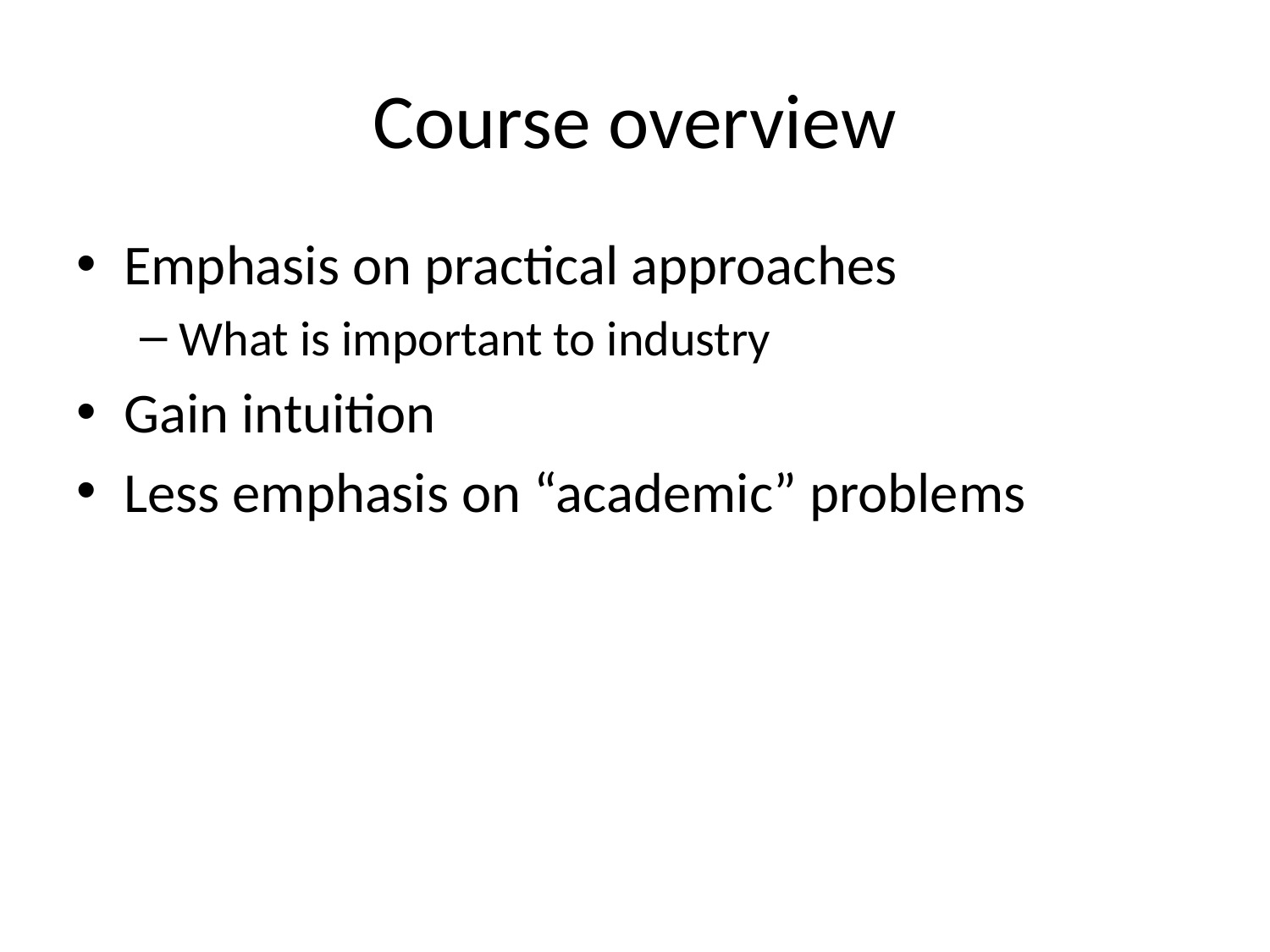

# Course overview
Emphasis on practical approaches
What is important to industry
Gain intuition
Less emphasis on “academic” problems